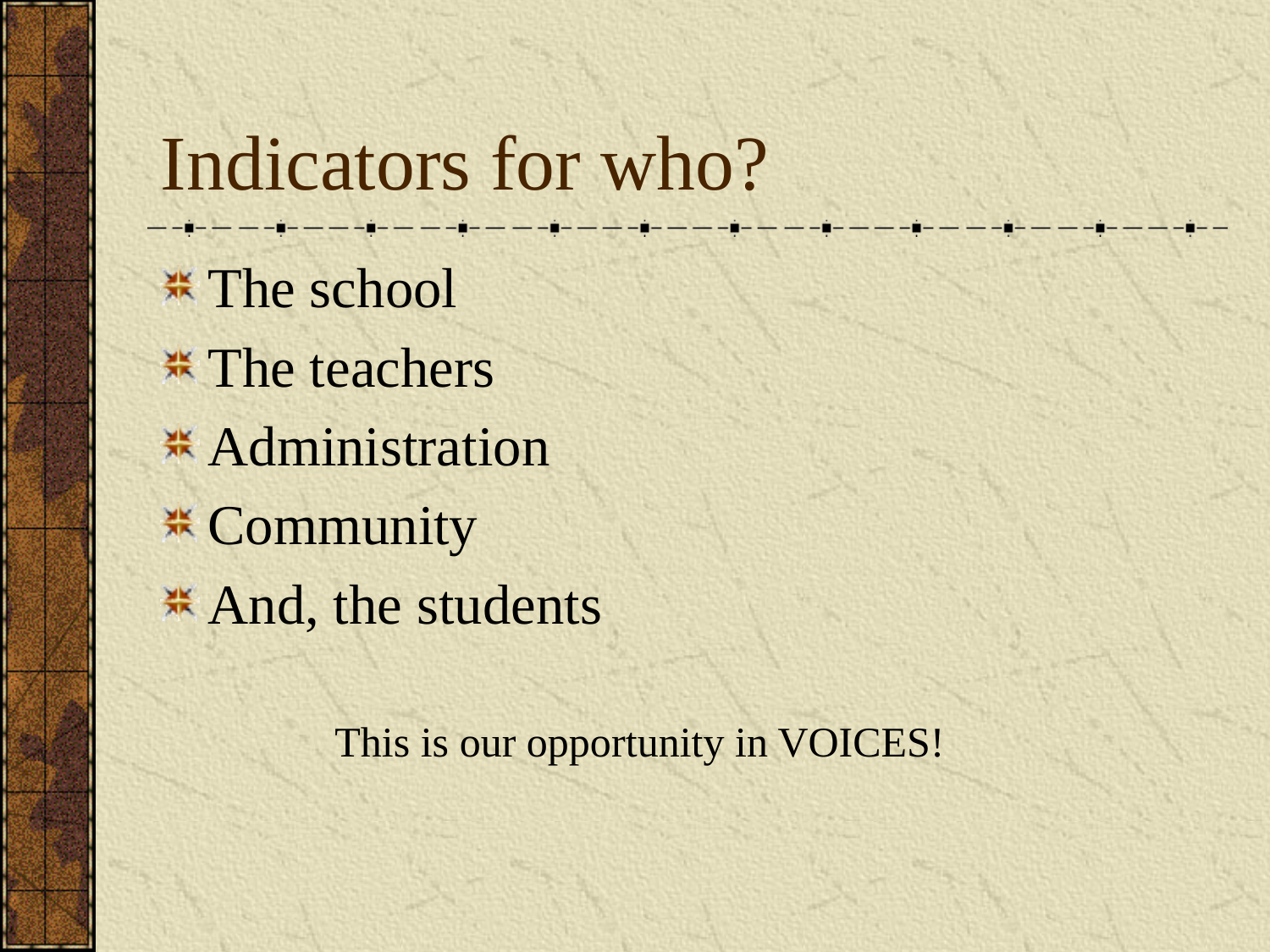

# Indicators for who?
The school
The teachers
Administration
Community
And, the students
This is our opportunity in VOICES!